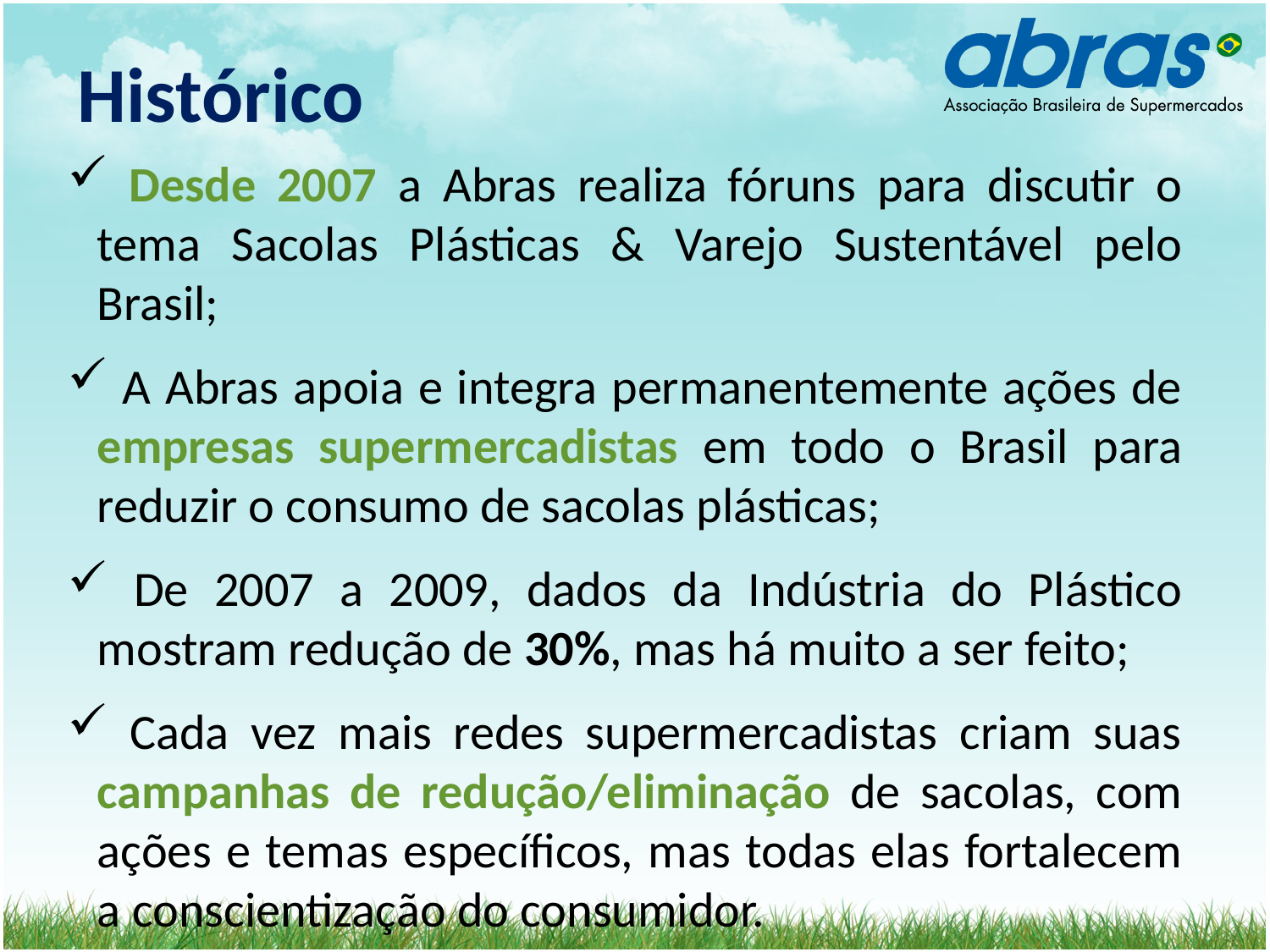

Histórico
 Desde 2007 a Abras realiza fóruns para discutir o tema Sacolas Plásticas & Varejo Sustentável pelo Brasil;
 A Abras apoia e integra permanentemente ações de empresas supermercadistas em todo o Brasil para reduzir o consumo de sacolas plásticas;
 De 2007 a 2009, dados da Indústria do Plástico mostram redução de 30%, mas há muito a ser feito;
 Cada vez mais redes supermercadistas criam suas campanhas de redução/eliminação de sacolas, com ações e temas específicos, mas todas elas fortalecem a conscientização do consumidor.